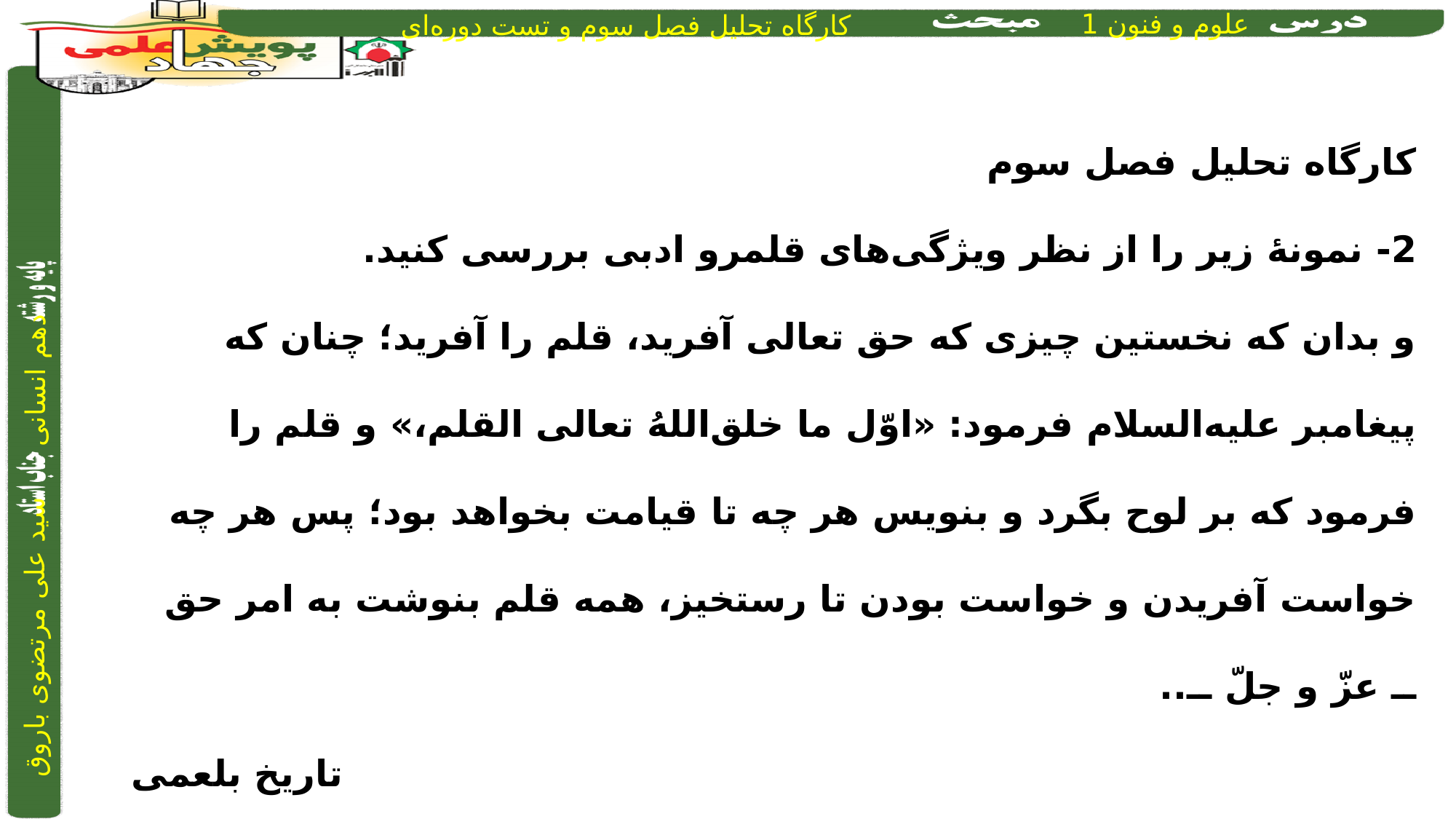

کارگاه تحلیل فصل سوم
2- نمونۀ زیر را از نظر ویژگی‌های قلمرو ادبی بررسی کنید.
و بدان که نخستین چیزی که حق تعالی آفرید، قلم را آفرید؛ چنان که پیغامبر علیه‌السلام فرمود: «اوّل ما خلق‌اللهُ تعالی القلم،» و قلم را  فرمود که بر لوح بگرد و بنویس هر چه تا قیامت بخواهد بود؛ پس هر چه خواست آفریدن و خواست بودن تا رستخیز، همه قلم بنوشت به امر حق  ــ عزّ و جلّ ــ..
 تاریخ بلعمی